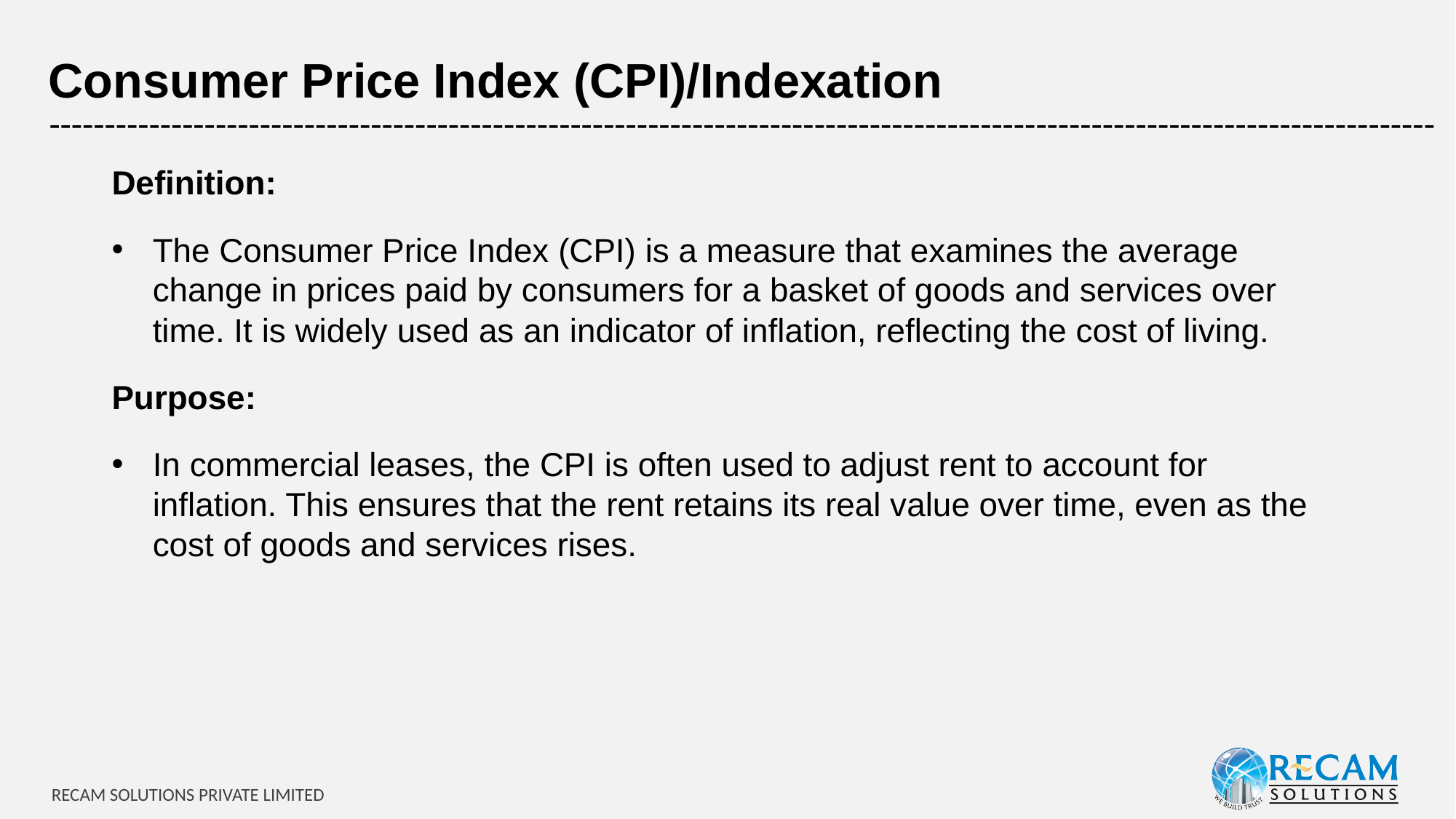

Consumer Price Index (CPI)/Indexation
-----------------------------------------------------------------------------------------------------------------------------
Definition:
The Consumer Price Index (CPI) is a measure that examines the average change in prices paid by consumers for a basket of goods and services over time. It is widely used as an indicator of inflation, reflecting the cost of living.
Purpose:
In commercial leases, the CPI is often used to adjust rent to account for inflation. This ensures that the rent retains its real value over time, even as the cost of goods and services rises.
RECAM SOLUTIONS PRIVATE LIMITED